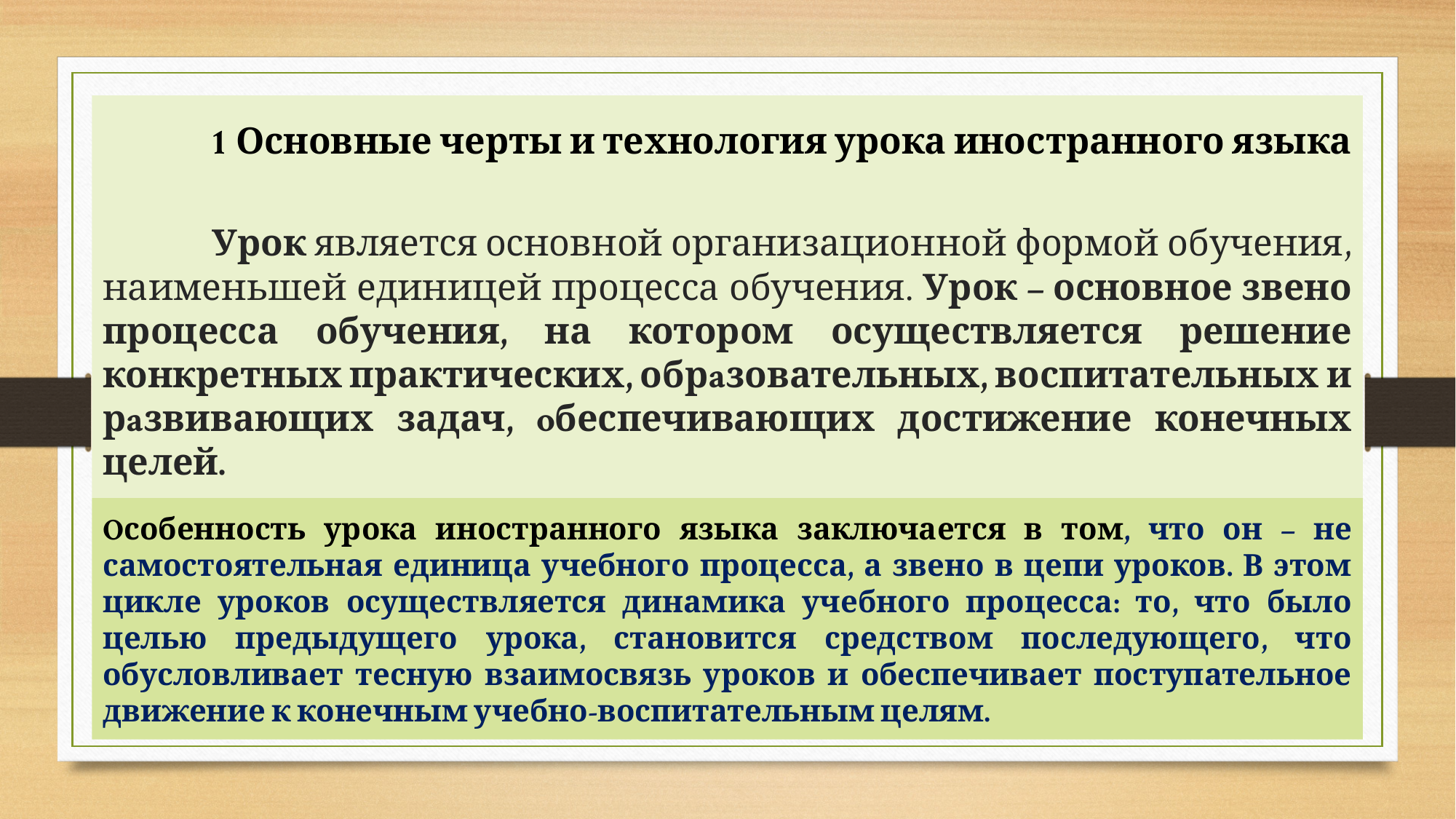

# 1 Основные черты и технология урока иностранного языка Урок является основной организационной формой обучения, наименьшей единицей процесса обучения. Урок – основное звено процесса обучения, на котором осуществляется решение конкретных практических, обрaзовательных, воспитательных и рaзвивающих задач, oбеспечивающих достижение конечных целей.
Oсобенность урока иностранного языка заключается в том, что он – не самостоятельная единица учебного процесса, а звено в цепи уроков. В этом цикле уроков осуществляется динамика учебного процесса: то, что было целью предыдущего урока, становится средством последующего, что обусловливает тесную взаимосвязь уроков и обеспечивает поступательное движение к конечным учебно-воспитательным целям.